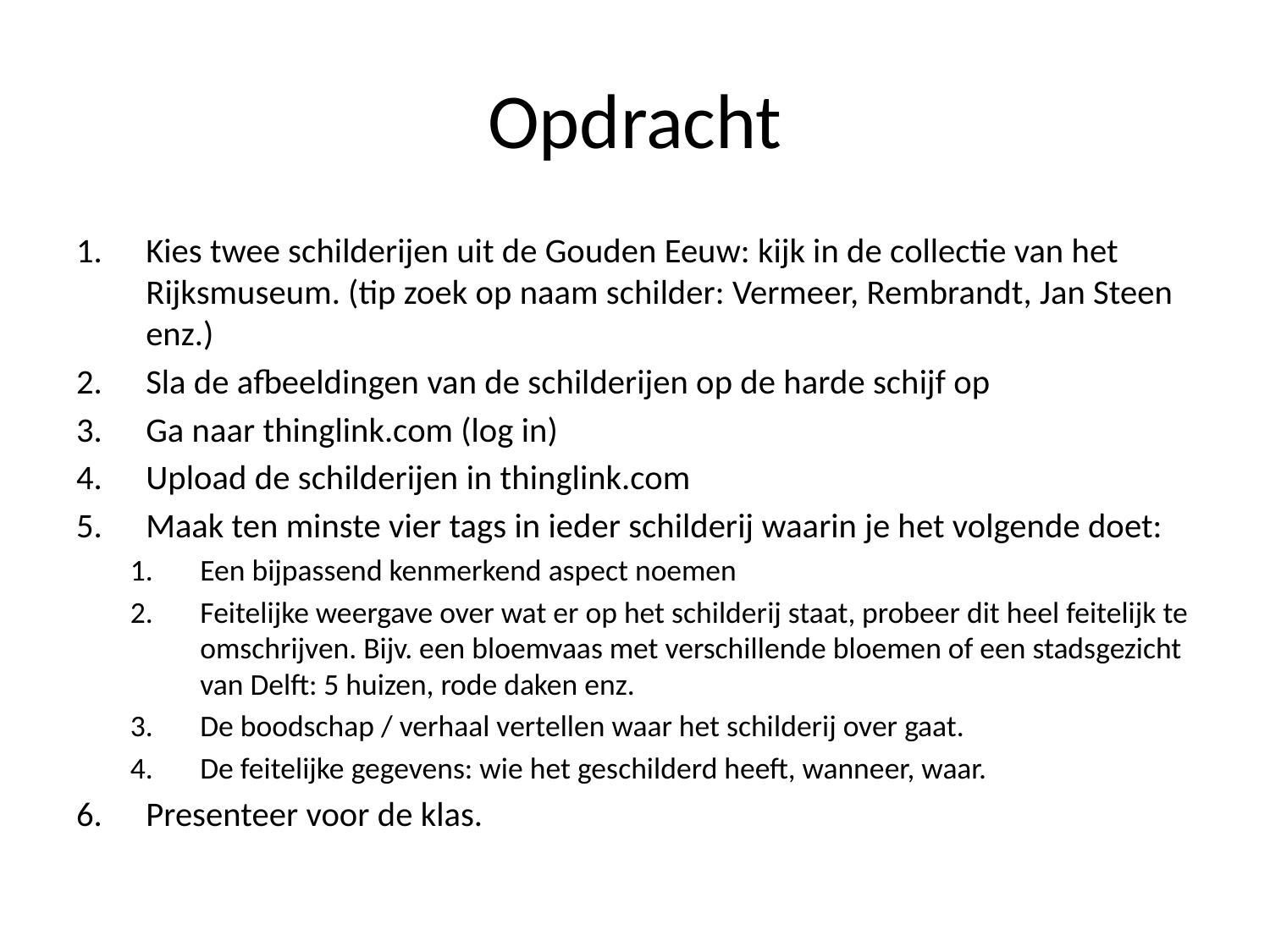

# Opdracht
Kies twee schilderijen uit de Gouden Eeuw: kijk in de collectie van het Rijksmuseum. (tip zoek op naam schilder: Vermeer, Rembrandt, Jan Steen enz.)
Sla de afbeeldingen van de schilderijen op de harde schijf op
Ga naar thinglink.com (log in)
Upload de schilderijen in thinglink.com
Maak ten minste vier tags in ieder schilderij waarin je het volgende doet:
Een bijpassend kenmerkend aspect noemen
Feitelijke weergave over wat er op het schilderij staat, probeer dit heel feitelijk te omschrijven. Bijv. een bloemvaas met verschillende bloemen of een stadsgezicht van Delft: 5 huizen, rode daken enz.
De boodschap / verhaal vertellen waar het schilderij over gaat.
De feitelijke gegevens: wie het geschilderd heeft, wanneer, waar.
Presenteer voor de klas.